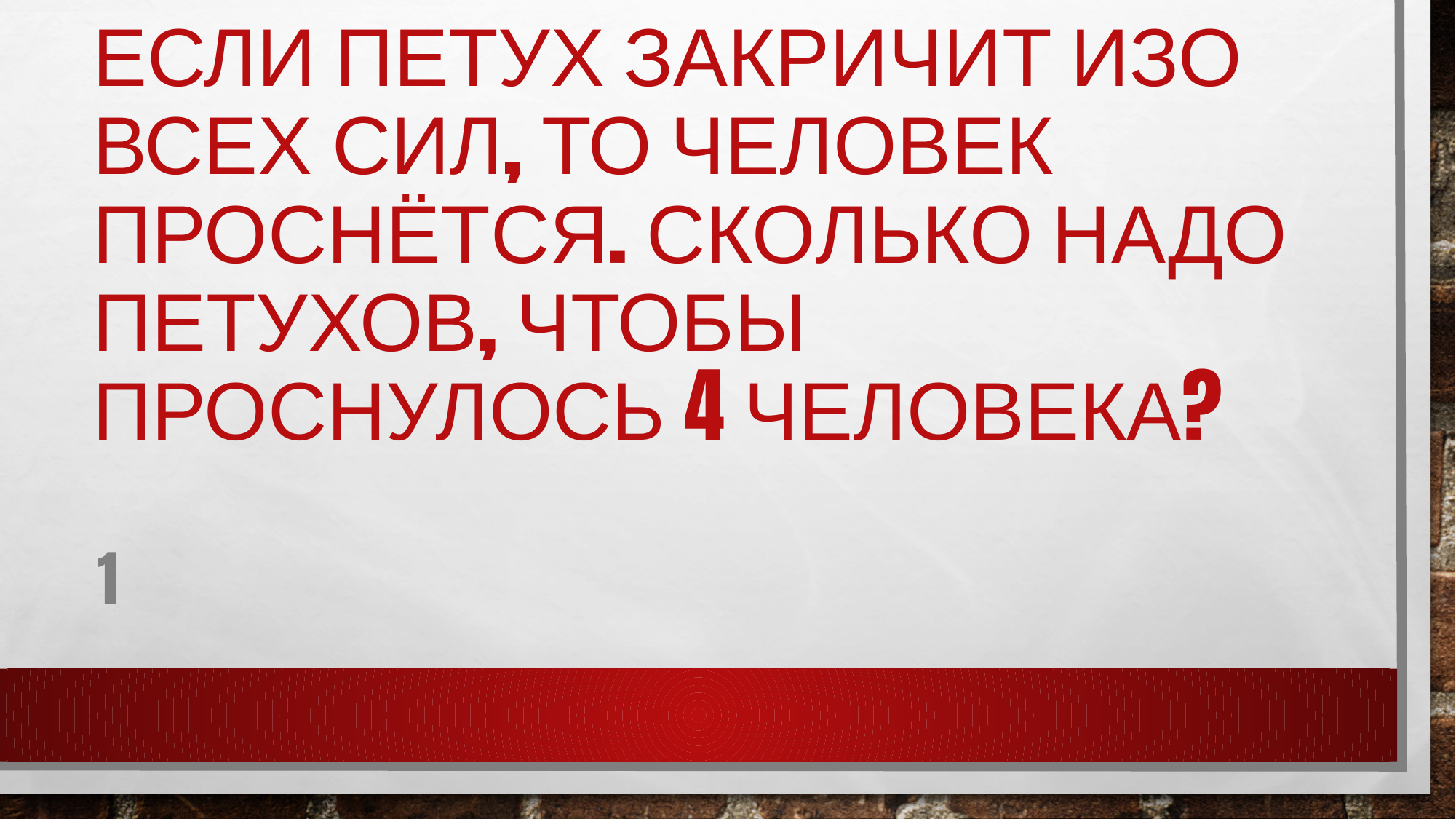

# Если петух закричит изо всех сил, то человек проснётся. Сколько надо петухов, чтобы проснулось 4 человека?
1